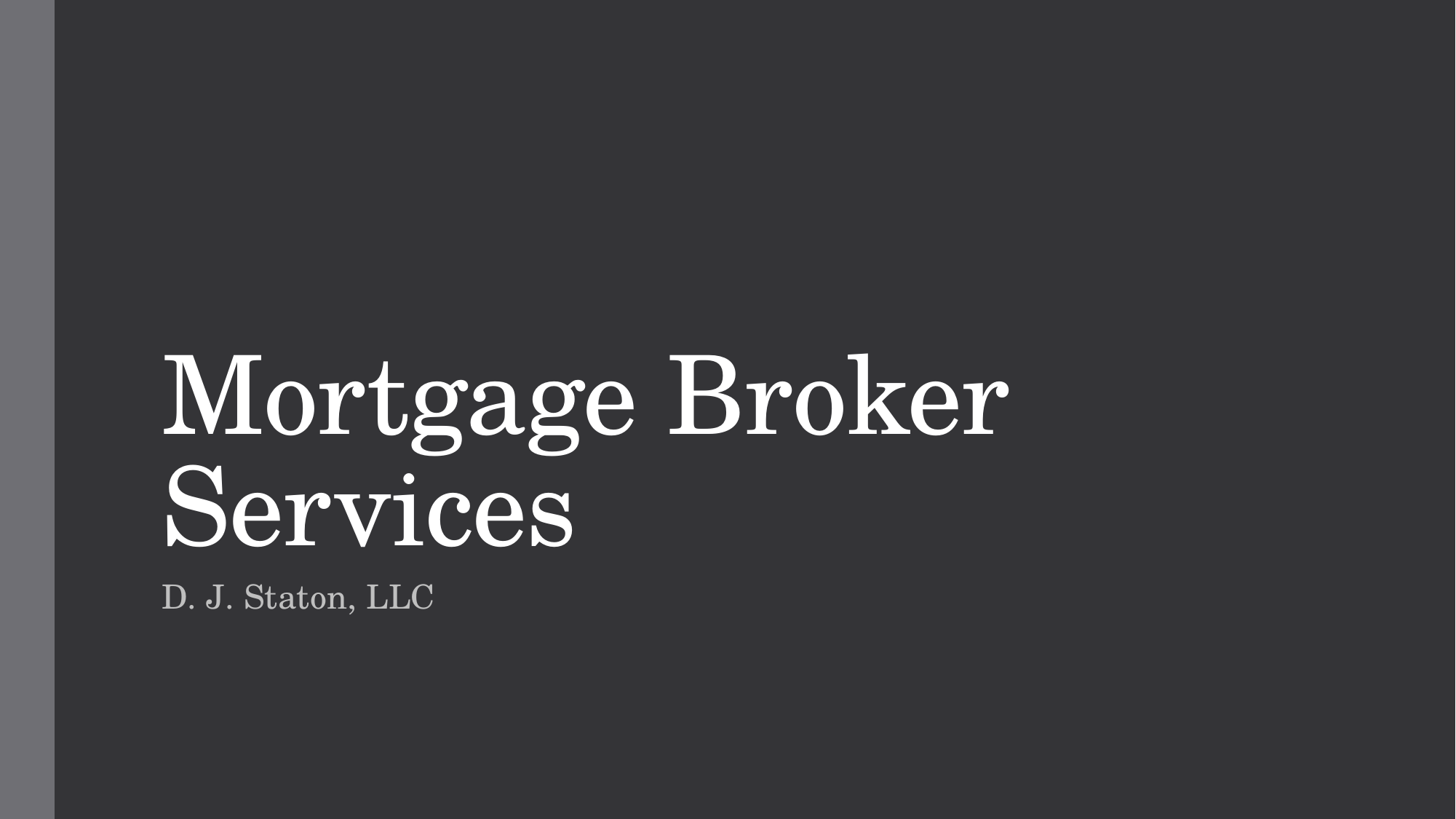

# Mortgage Broker Services
D. J. Staton, LLC